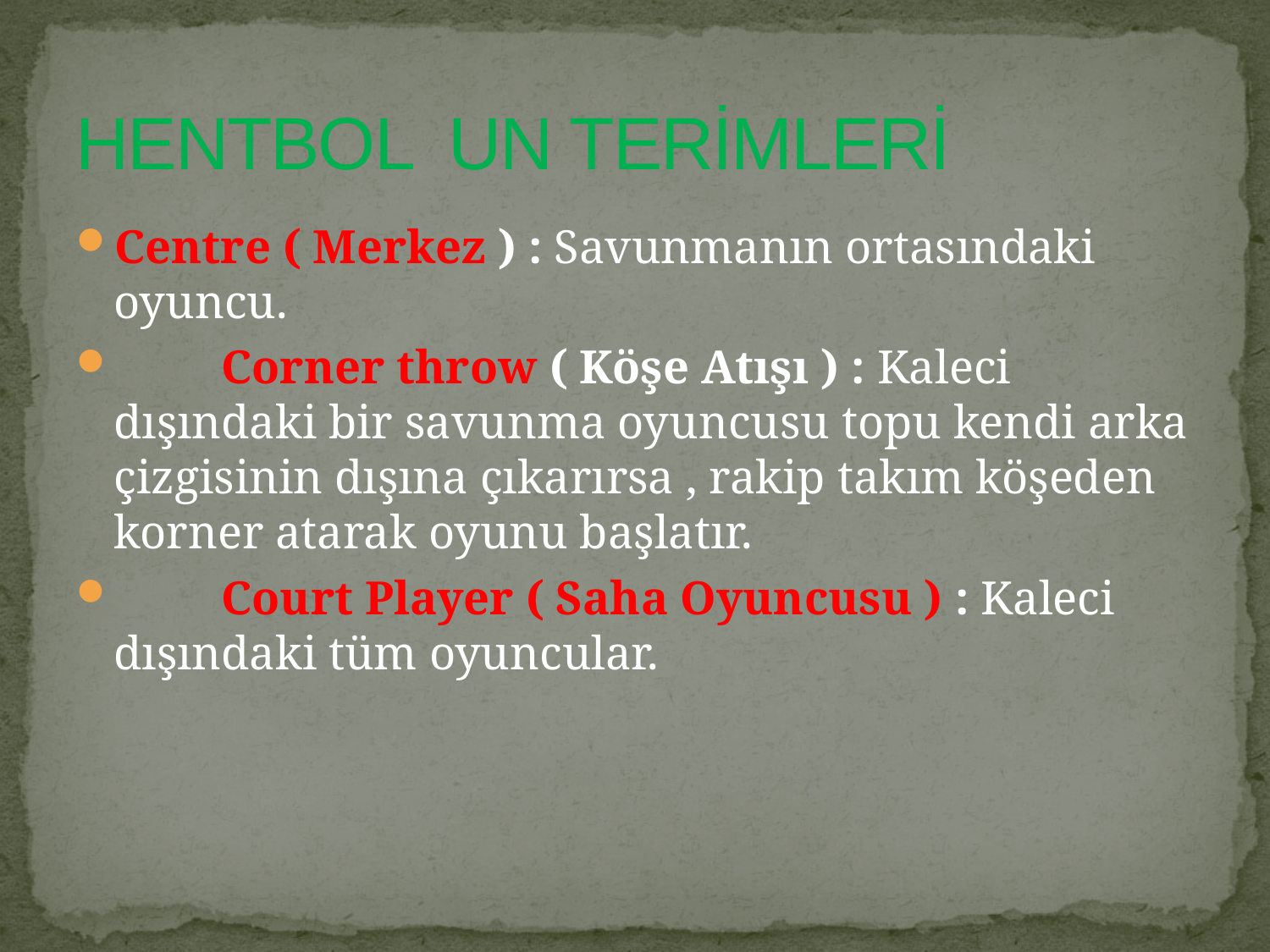

# HENTBOL  UN TERİMLERİ
Centre ( Merkez ) : Savunmanın ortasındaki oyuncu.
         Corner throw ( Köşe Atışı ) : Kaleci dışındaki bir savunma oyuncusu topu kendi arka çizgisinin dışına çıkarırsa , rakip takım köşeden korner atarak oyunu başlatır.
         Court Player ( Saha Oyuncusu ) : Kaleci dışındaki tüm oyuncular.